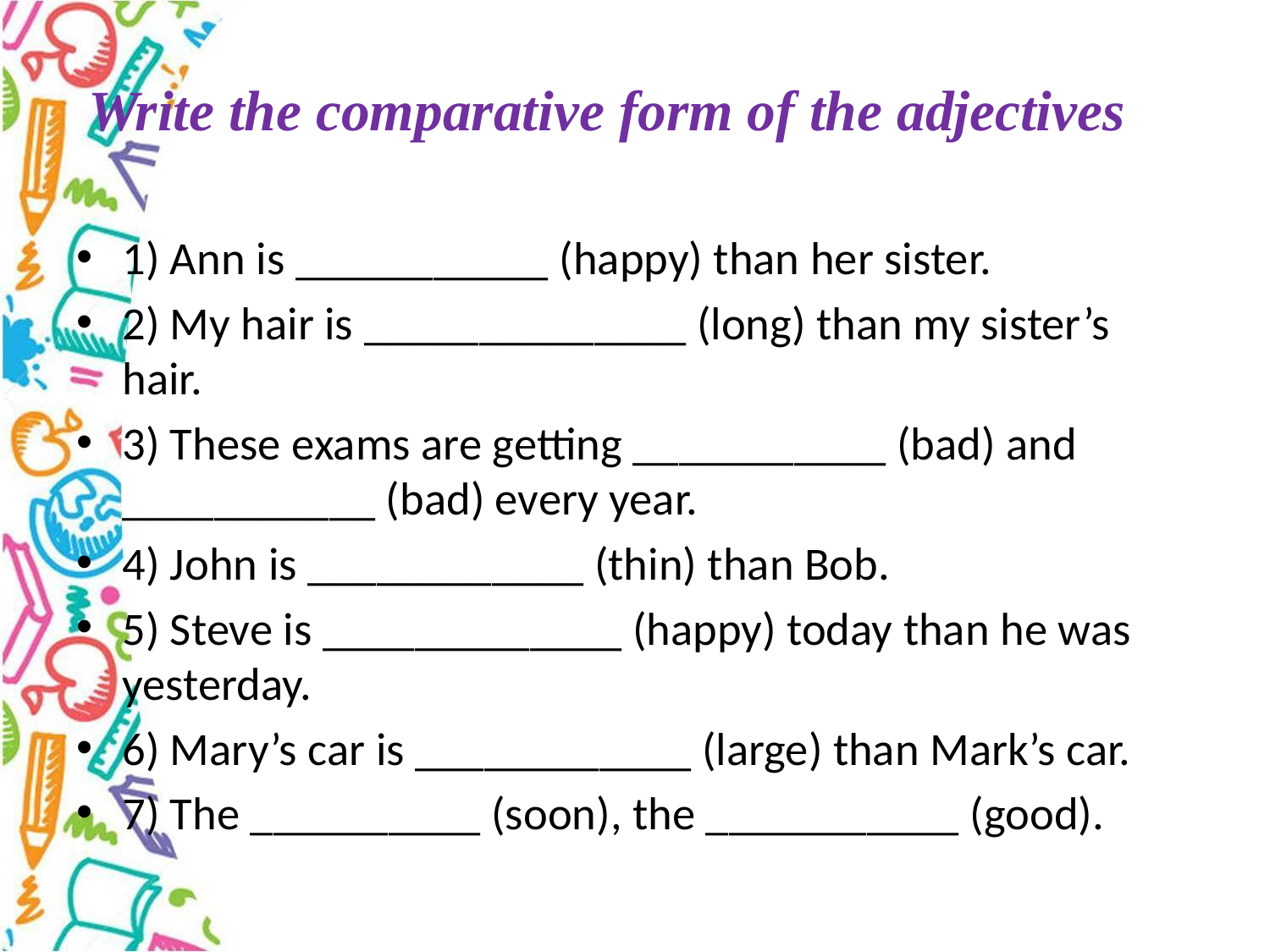

# Write the comparative form of the adjectives
1) Ann is ___________ (happy) than her sister.
2) My hair is ______________ (long) than my sister’s hair.
3) These exams are getting ___________ (bad) and ___________ (bad) every year.
4) John is ____________ (thin) than Bob.
5) Steve is _____________ (happy) today than he was yesterday.
6) Mary’s car is ____________ (large) than Mark’s car.
7) The __________ (soon), the ___________ (good).